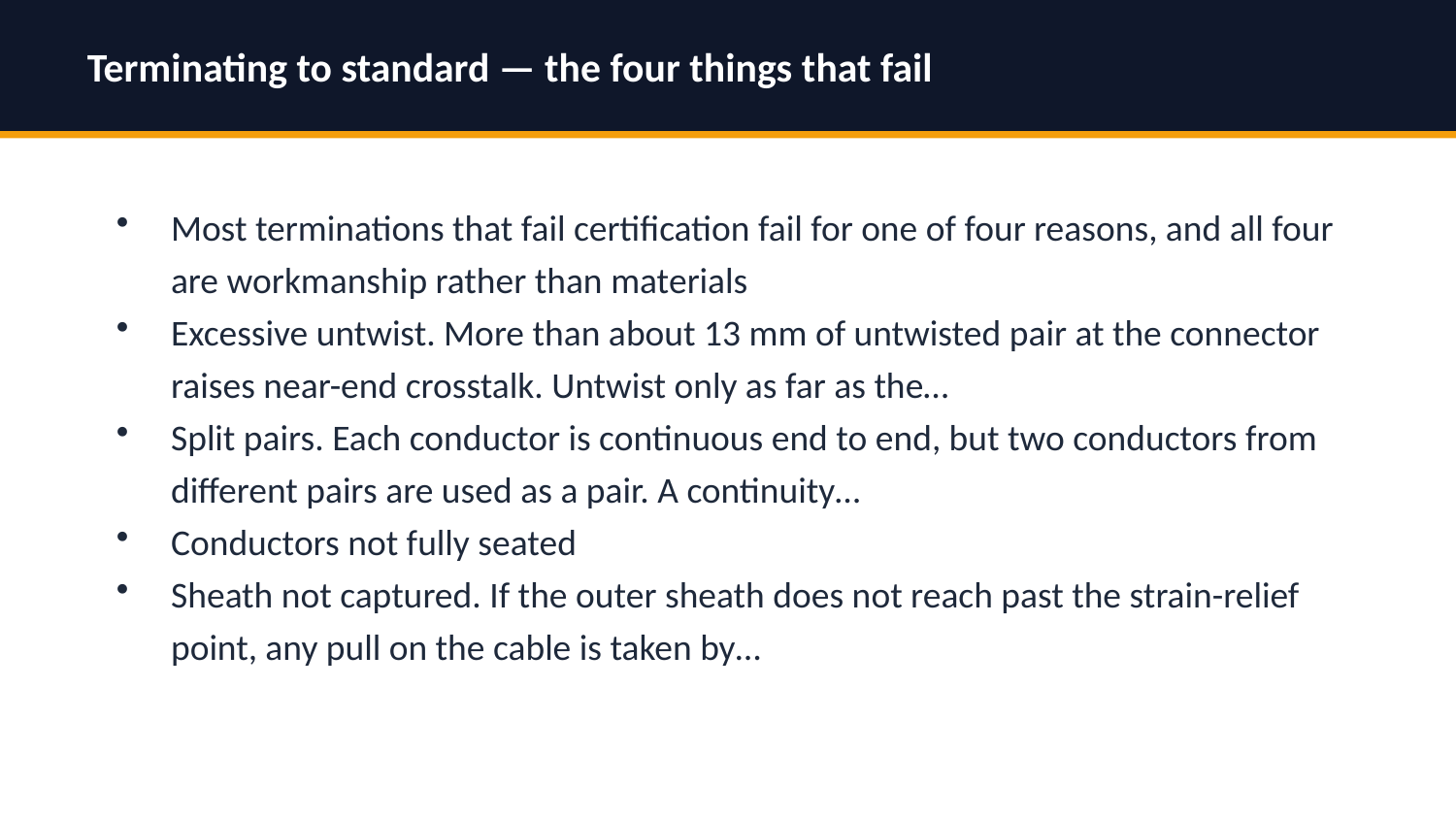

Terminating to standard — the four things that fail

Most terminations that fail certification fail for one of four reasons, and all four are workmanship rather than materials
Excessive untwist. More than about 13 mm of untwisted pair at the connector raises near-end crosstalk. Untwist only as far as the…
Split pairs. Each conductor is continuous end to end, but two conductors from different pairs are used as a pair. A continuity…
Conductors not fully seated
Sheath not captured. If the outer sheath does not reach past the strain-relief point, any pull on the cable is taken by…